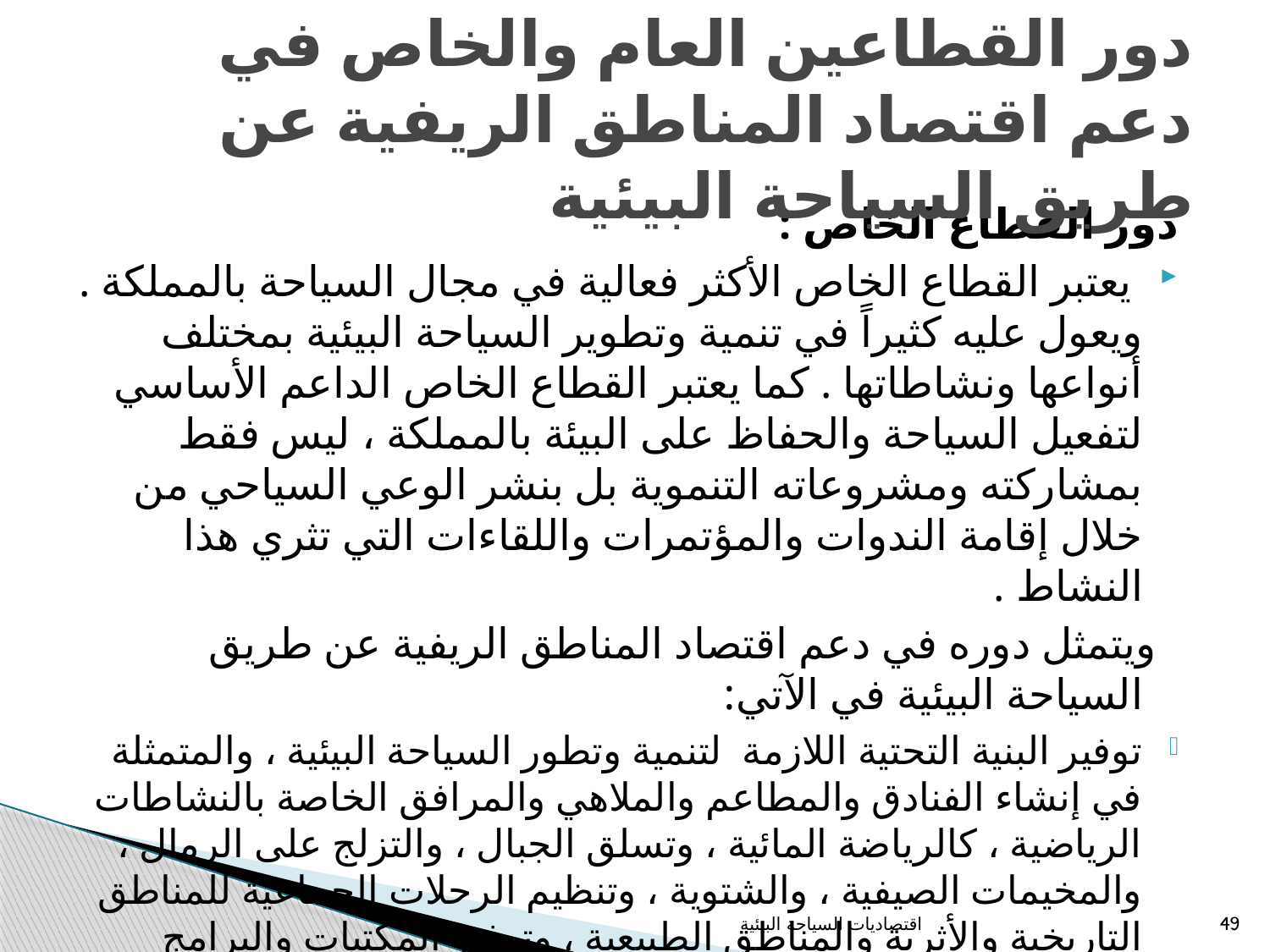

# دور القطاعين العام والخاص في دعم اقتصاد المناطق الريفية عن طريق السياحة البيئية
دور القطاع الخاص :
 يعتبر القطاع الخاص الأكثر فعالية في مجال السياحة بالمملكة . ويعول عليه كثيراً في تنمية وتطوير السياحة البيئية بمختلف أنواعها ونشاطاتها . كما يعتبر القطاع الخاص الداعم الأساسي لتفعيل السياحة والحفاظ على البيئة بالمملكة ، ليس فقط بمشاركته ومشروعاته التنموية بل بنشر الوعي السياحي من خلال إقامة الندوات والمؤتمرات واللقاءات التي تثري هذا النشاط .
  ويتمثل دوره في دعم اقتصاد المناطق الريفية عن طريق السياحة البيئية في الآتي:
توفير البنية التحتية اللازمة  لتنمية وتطور السياحة البيئية ، والمتمثلة في إنشاء الفنادق والمطاعم والملاهي والمرافق الخاصة بالنشاطات الرياضية ، كالرياضة المائية ، وتسلق الجبال ، والتزلج على الرمال ، والمخيمات الصيفية ، والشتوية ، وتنظيم الرحلات الجماعية للمناطق التاريخية والأثرية والمناطق الطبيعية ، وتوفير المكتبات والبرامج الخاصة في الفنادق ، وتخصيص أماكن بالمشاريع للعائلات وتوفير كافة الخدمات المساندة .

اقتصاديات السياحة البيئية
49